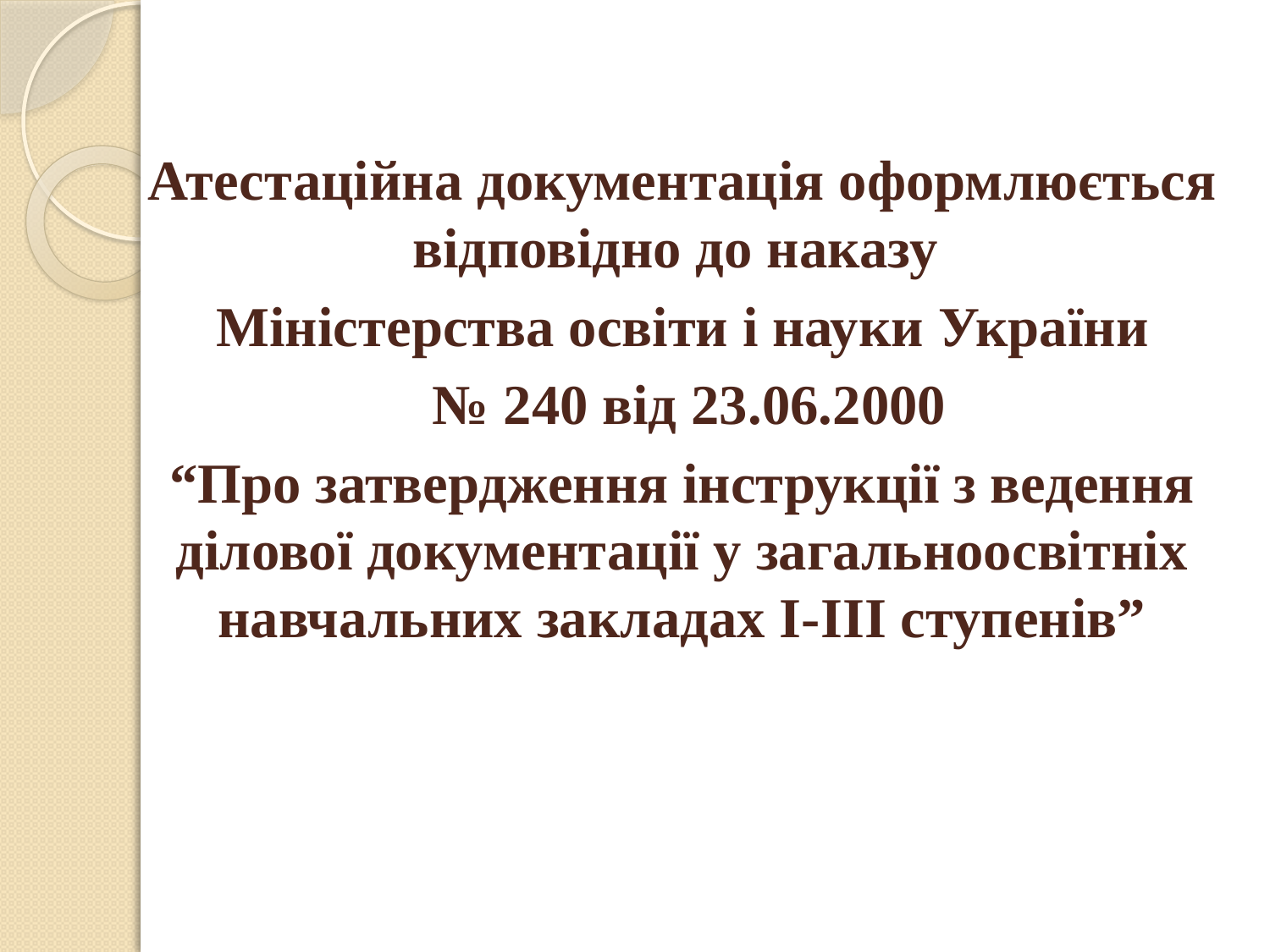

Атестаційна документація оформлюється відповідно до наказу
Міністерства освіти і науки України
 № 240 від 23.06.2000
“Про затвердження інструкції з ведення ділової документації у загальноосвітніх навчальних закладах І-ІІІ ступенів”